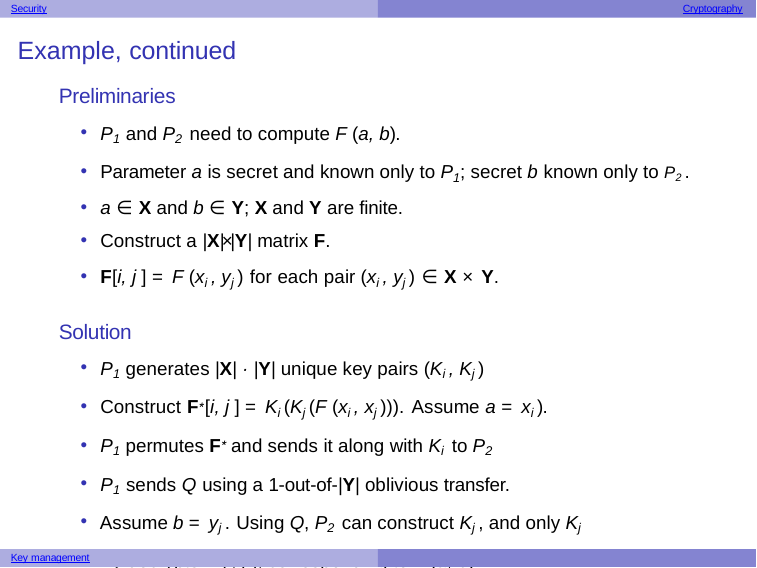

Security
Cryptography
Example, continued
Preliminaries
P1 and P2 need to compute F (a, b).
Parameter a is secret and known only to P1; secret b known only to P2 .
a ∈ X and b ∈ Y; X and Y are finite.
Construct a |X|×|Y| matrix F.
F[i, j ] = F (xi , yj ) for each pair (xi , yj ) ∈ X × Y.

Solution
P1 generates |X| · |Y| unique key pairs (Ki , Kj )
Construct F∗[i, j ] = Ki (Kj (F (xi , xj ))). Assume a = xi ).
P1 permutes F∗ and sends it along with Ki to P2
P1 sends Q using a 1-out-of-|Y| oblivious transfer.
Assume b = yj . Using Q, P2 can construct Kj , and only Kj
P2 decrypts F∗[i, j ], corresponding to F (a, b).

Key management